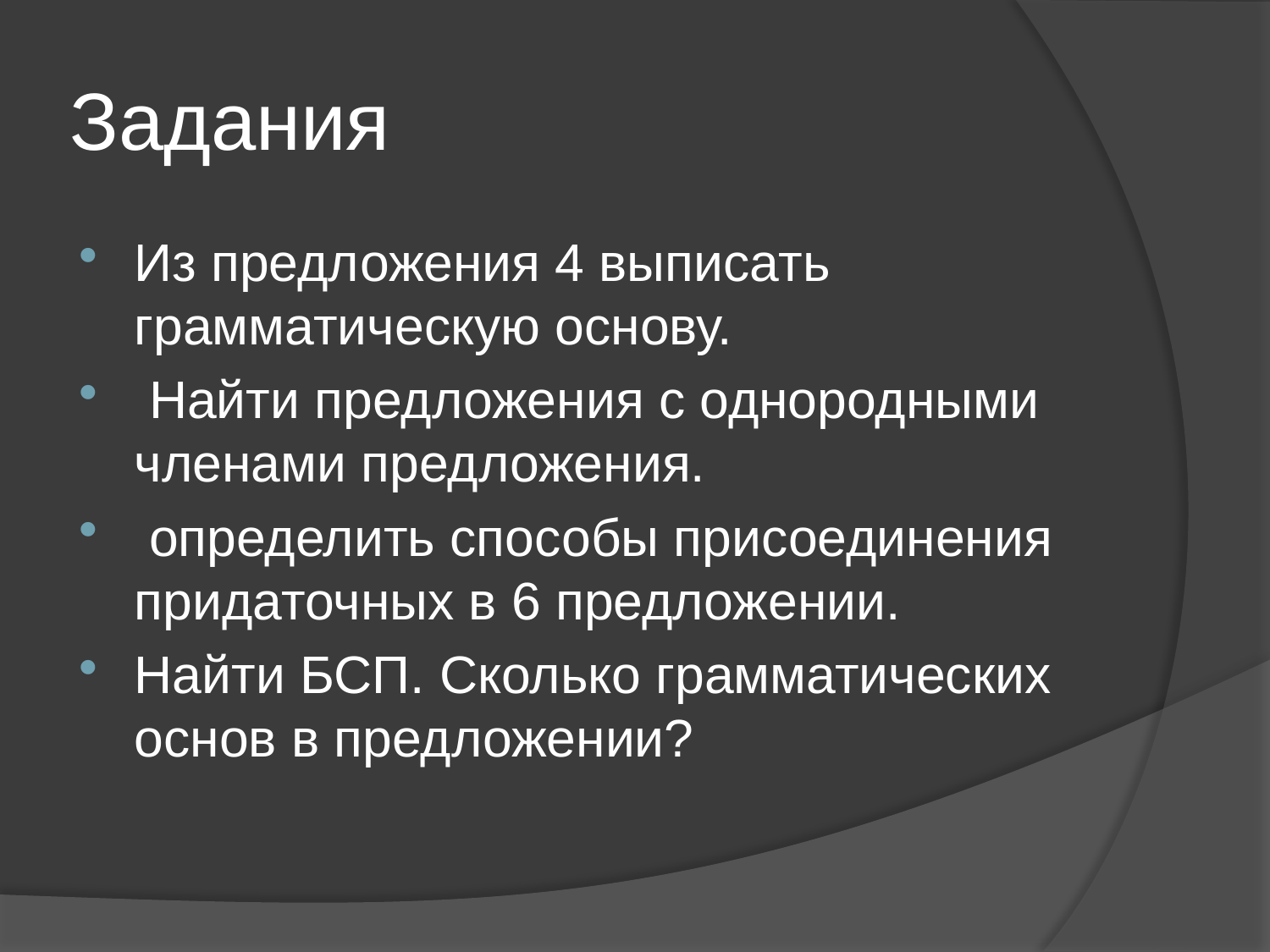

# Задания
Из предложения 4 выписать грамматическую основу.
 Найти предложения с однородными членами предложения.
 определить способы присоединения придаточных в 6 предложении.
Найти БСП. Сколько грамматических основ в предложении?